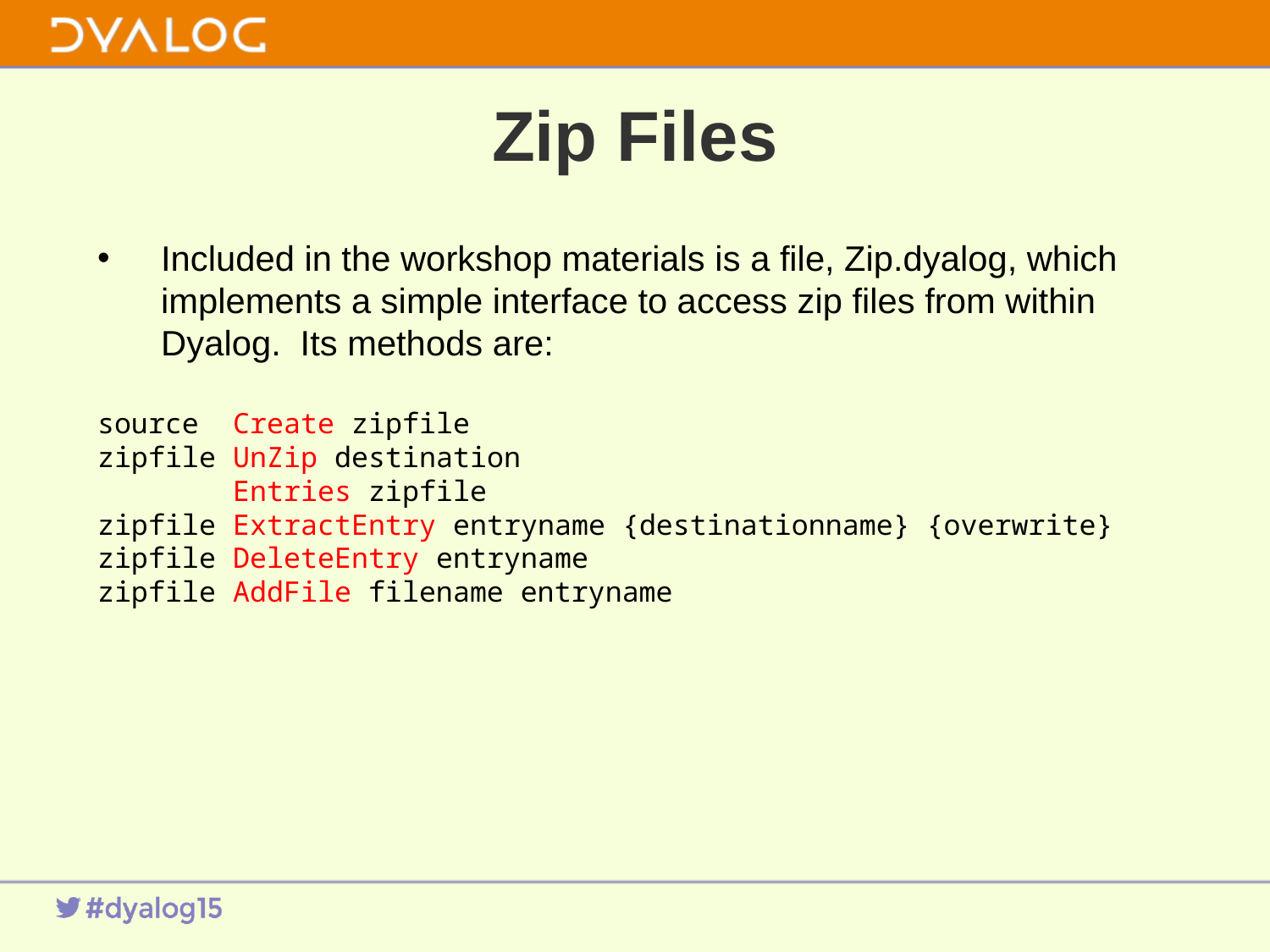

# Zip Files
Included in the workshop materials is a file, Zip.dyalog, which implements a simple interface to access zip files from within Dyalog.  Its methods are:

source  Create zipfile
zipfile UnZip destination
        Entries zipfile
zipfile ExtractEntry entryname {destinationname} {overwrite}
zipfile DeleteEntry entryname
zipfile AddFile filename entryname